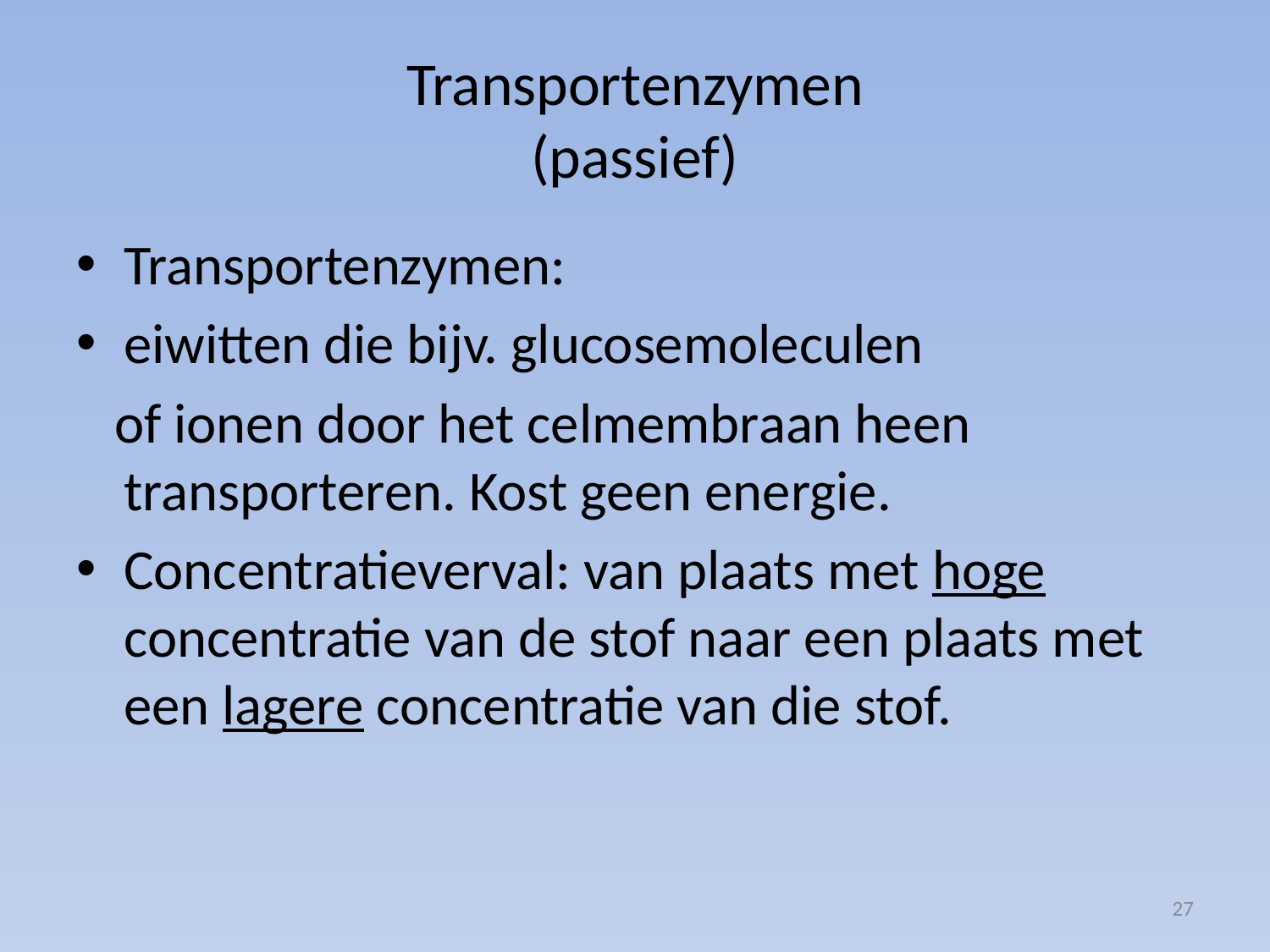

# Transportenzymen (passief)
Transportenzymen:
eiwitten die bijv. glucosemoleculen
   of ionen door het celmembraan heen transporteren. Kost geen energie.
Concentratieverval: van plaats met hoge concentratie van de stof naar een plaats met een lagere concentratie van die stof.
27